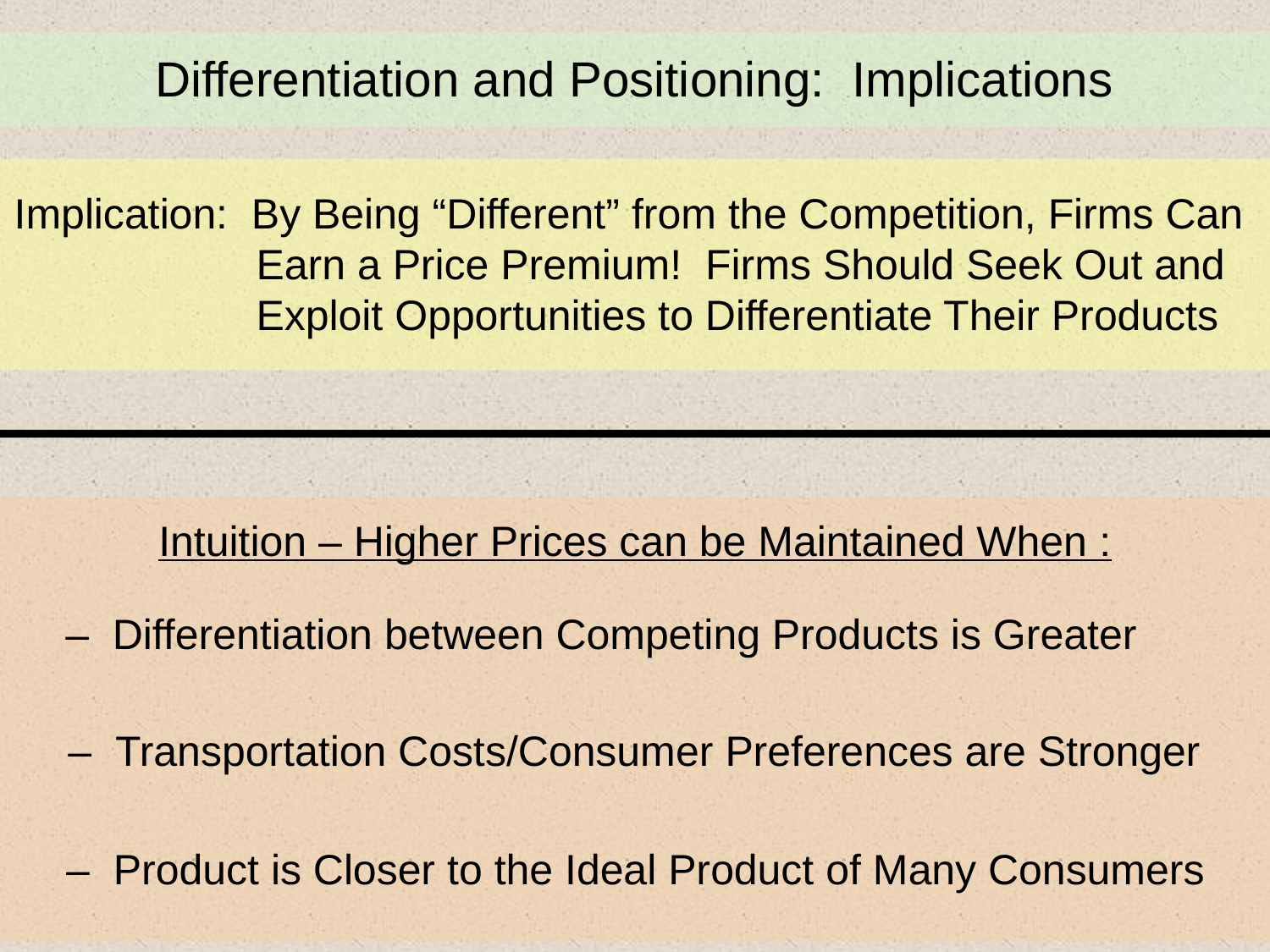

Differentiation and Positioning:  Implications

 Implication:  By Being “Different” from the Competition, Firms Can
		Earn a Price Premium!  Firms Should Seek Out and
		Exploit Opportunities to Differentiate Their Products

Intuition – Higher Prices can be Maintained When :
–  Differentiation between Competing Products is Greater
–  Transportation Costs/Consumer Preferences are Stronger
–  Product is Closer to the Ideal Product of Many Consumers